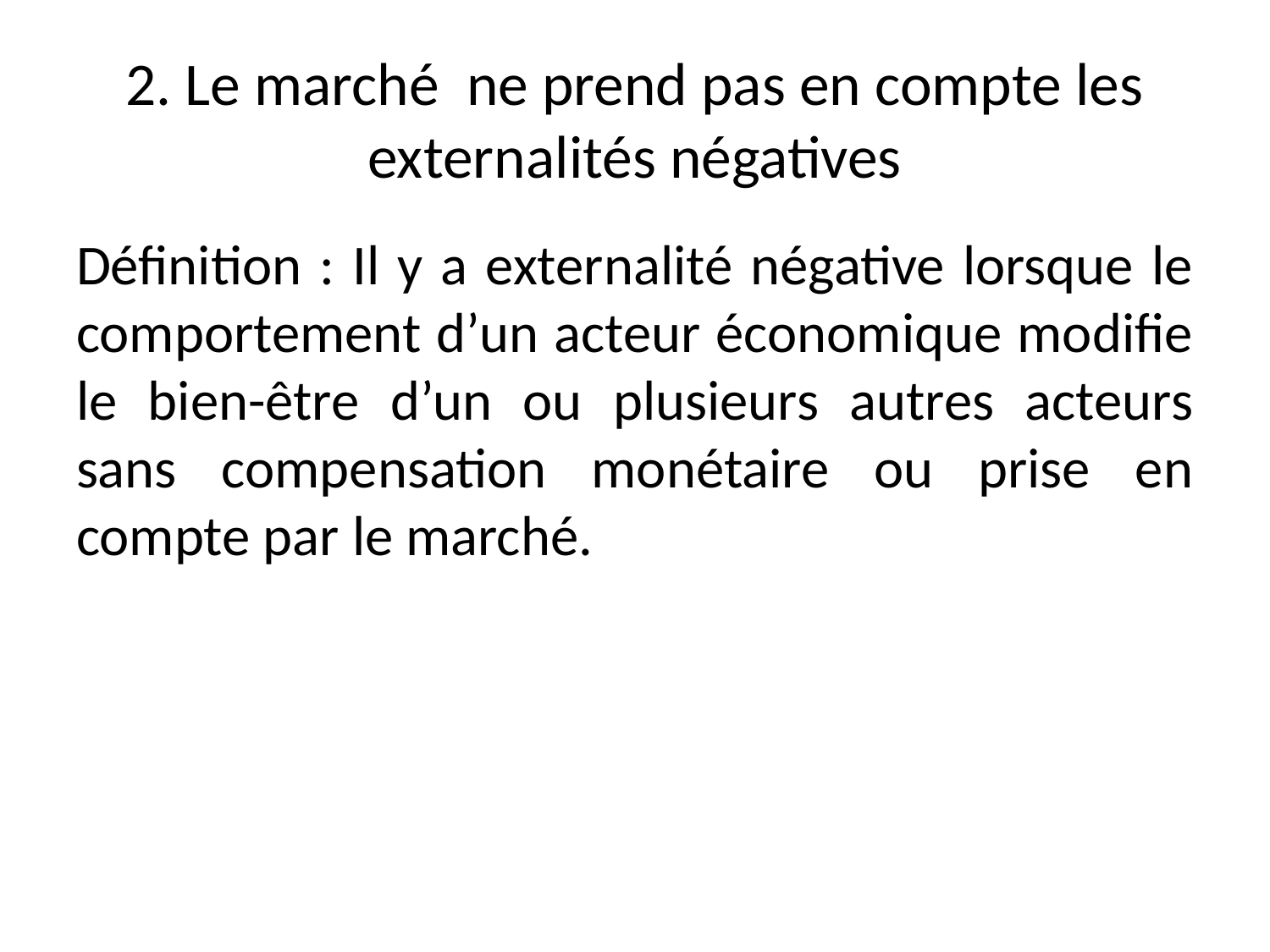

# 2. Le marché  ne prend pas en compte les externalités négatives
Définition : Il y a externalité négative lorsque le comportement d’un acteur économique modifie le bien-être d’un ou plusieurs autres acteurs sans compensation monétaire ou prise en compte par le marché.